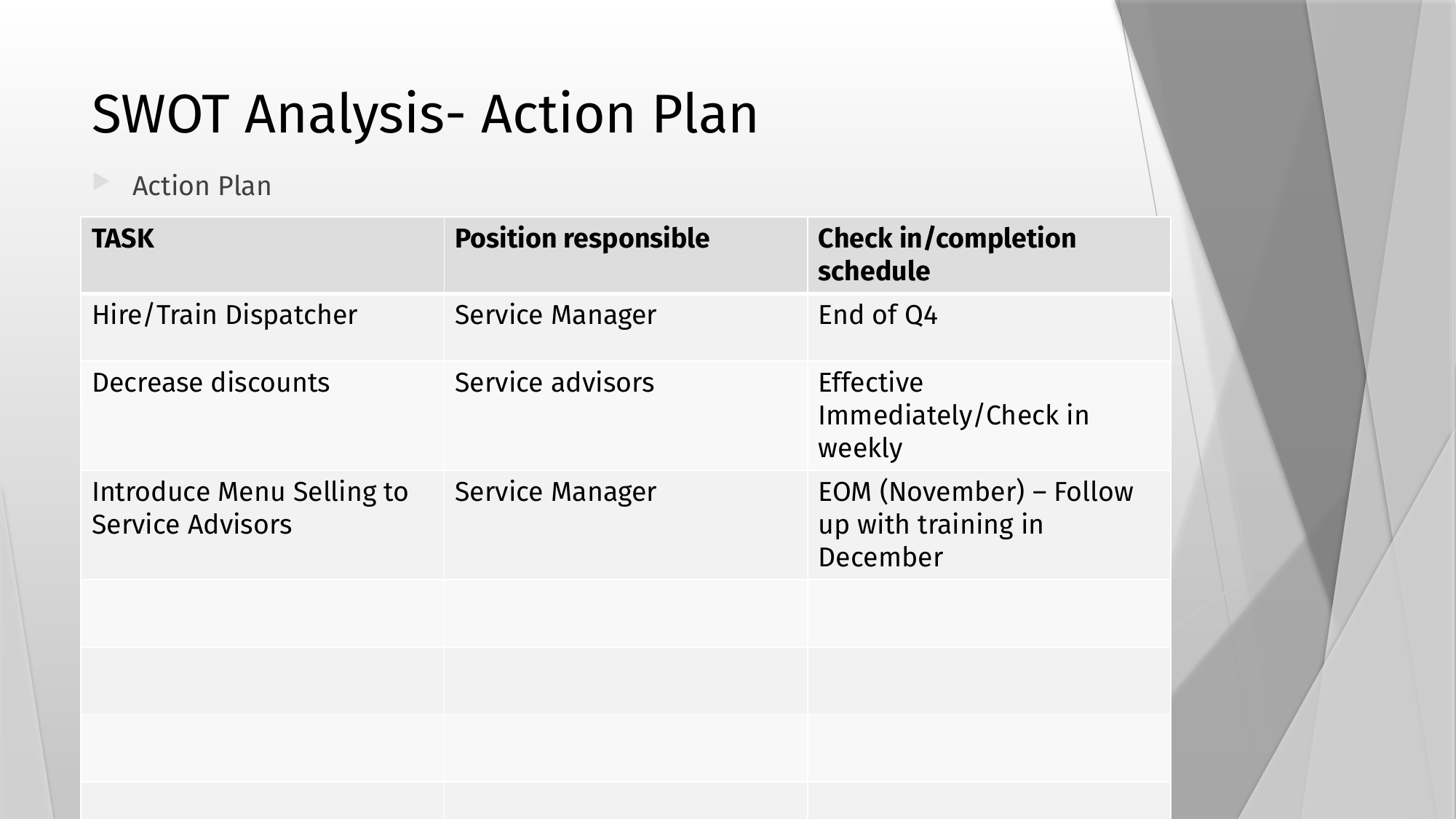

# SWOT Analysis- Action Plan
Action Plan

| TASK | Position responsible | Check in/completion schedule |
| --- | --- | --- |
| Hire/Train Dispatcher | Service Manager | End of Q4 |
| Decrease discounts | Service advisors | Effective Immediately/Check in weekly |
| Introduce Menu Selling to Service Advisors | Service Manager | EOM (November) – Follow up with training in December |
|  |  |  |
|  |  |  |
|  |  |  |
|  |  |  |